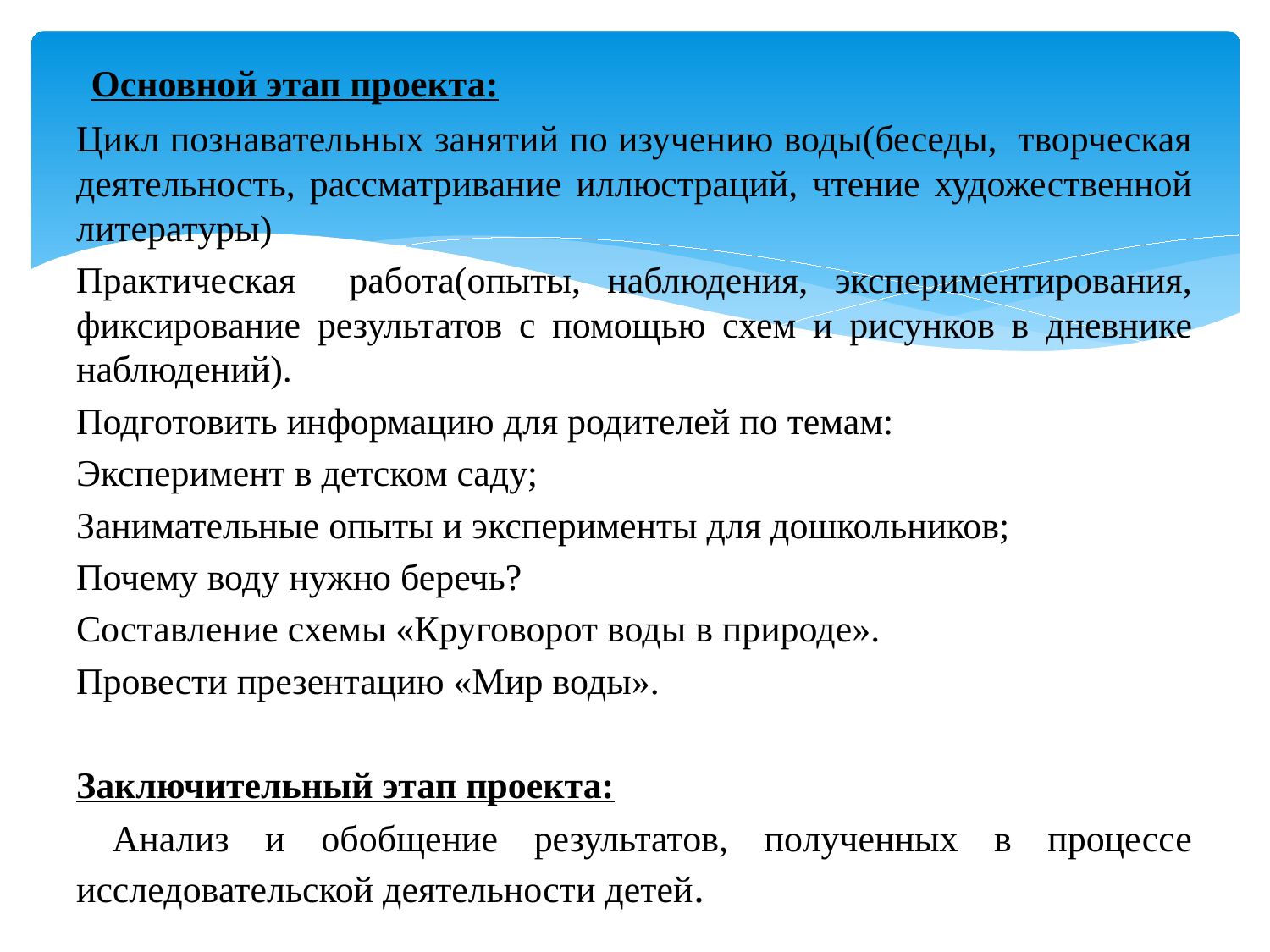

Основной этап проекта:
Цикл познавательных занятий по изучению воды(беседы,  творческая деятельность, рассматривание иллюстраций, чтение художественной литературы)
Практическая  работа(опыты, наблюдения, экспериментирования, фиксирование результатов с помощью схем и рисунков в дневнике наблюдений).
Подготовить информацию для родителей по темам:
Эксперимент в детском саду;
Занимательные опыты и эксперименты для дошкольников;
Почему воду нужно беречь?
Составление схемы «Круговорот воды в природе».
Провести презентацию «Мир воды».

Заключительный этап проекта:
 Анализ и обобщение результатов, полученных в процессе исследовательской деятельности детей.

#